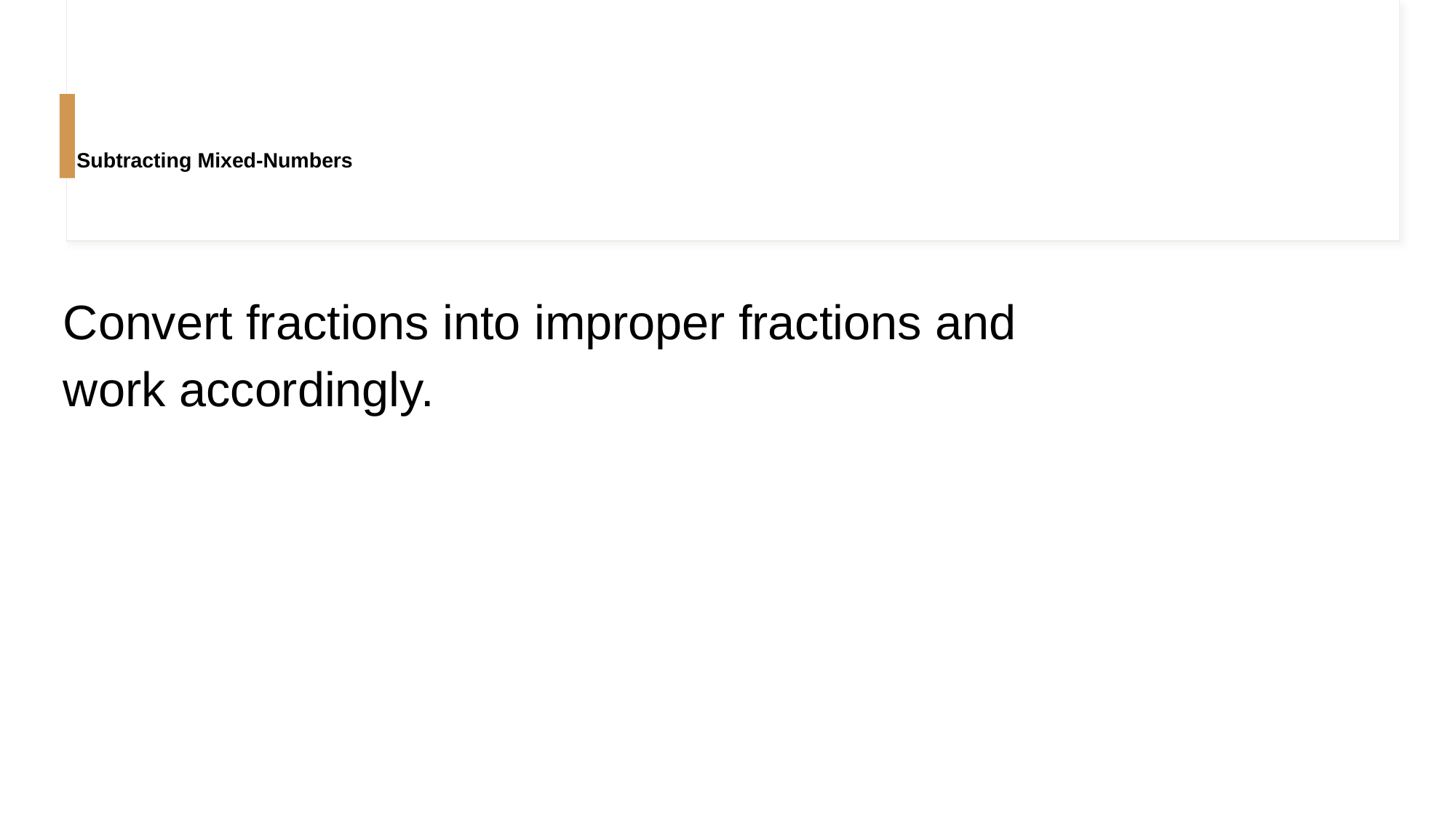

# Subtracting Mixed-Numbers

Convert fractions into improper fractions and work accordingly.